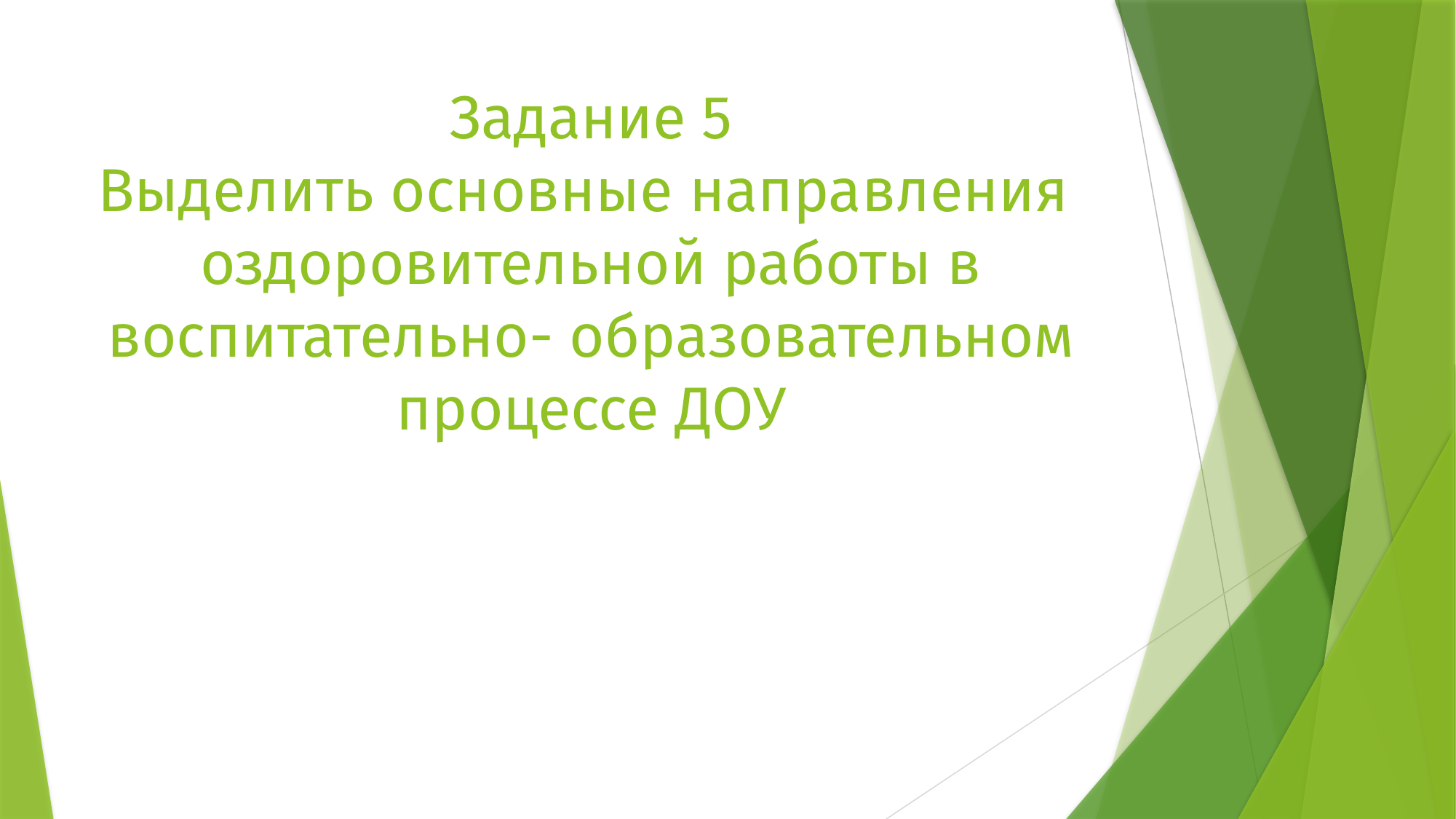

# Задание 5 Выделить основные направления  оздоровительной работы в воспитательно- образовательном процессе ДОУ